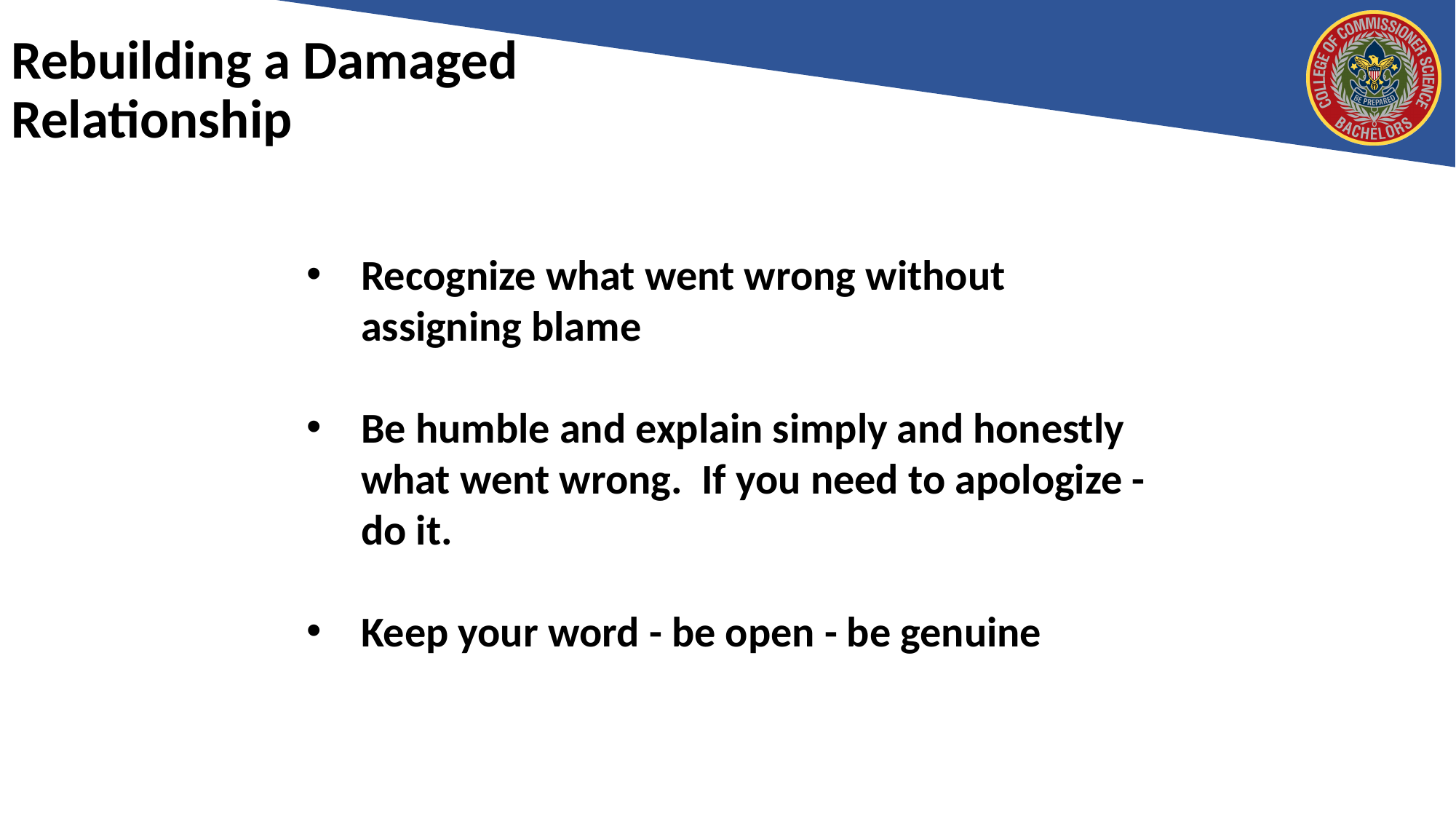

# Rebuilding a Damaged Relationship
Recognize what went wrong without assigning blame

Be humble and explain simply and honestly what went wrong.  If you need to apologize - do it.

Keep your word - be open - be genuine